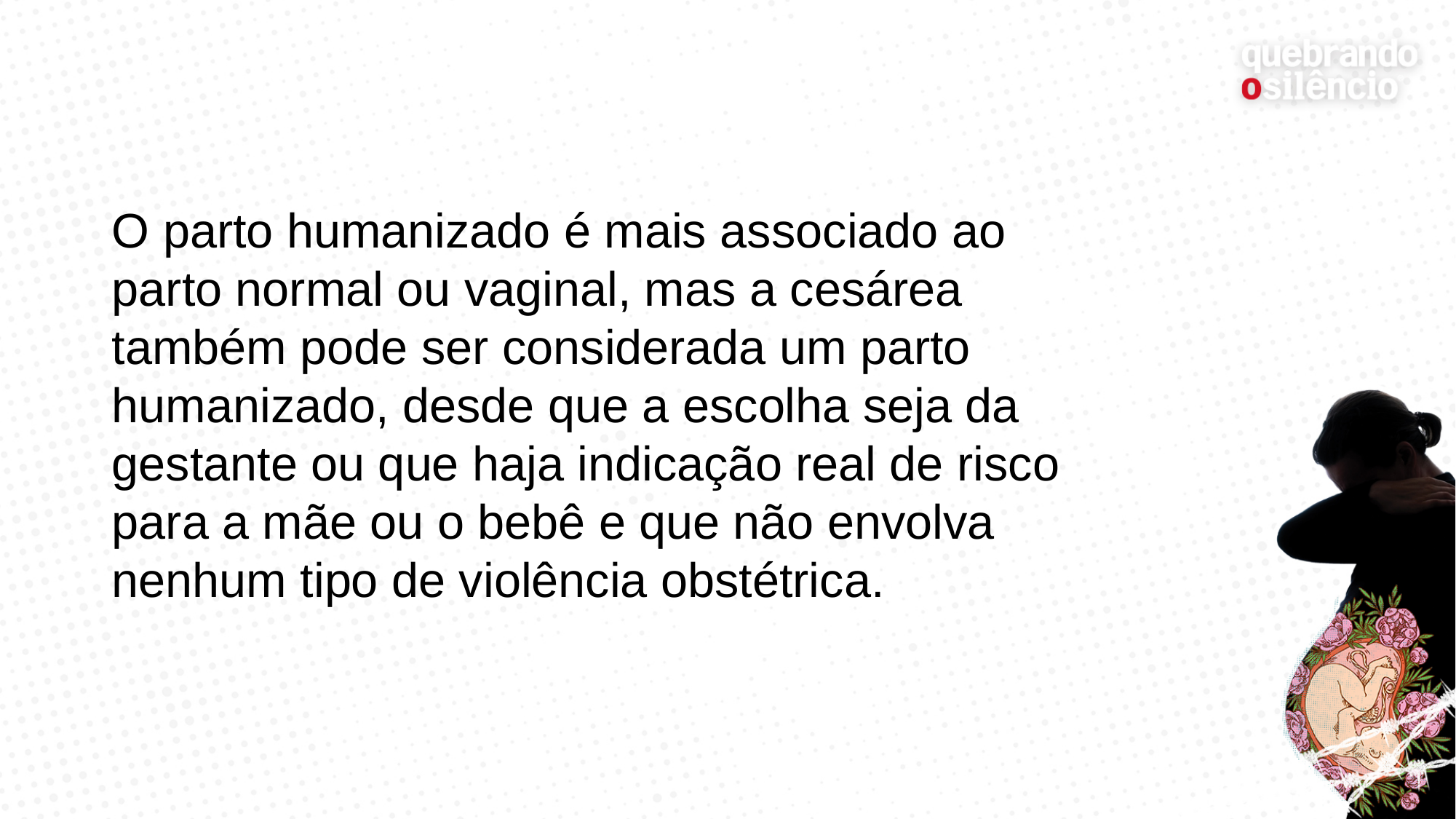

O parto humanizado é mais associado ao parto normal ou vaginal, mas a cesárea também pode ser considerada um parto humanizado, desde que a escolha seja da gestante ou que haja indicação real de risco para a mãe ou o bebê e que não envolva nenhum tipo de violência obstétrica.